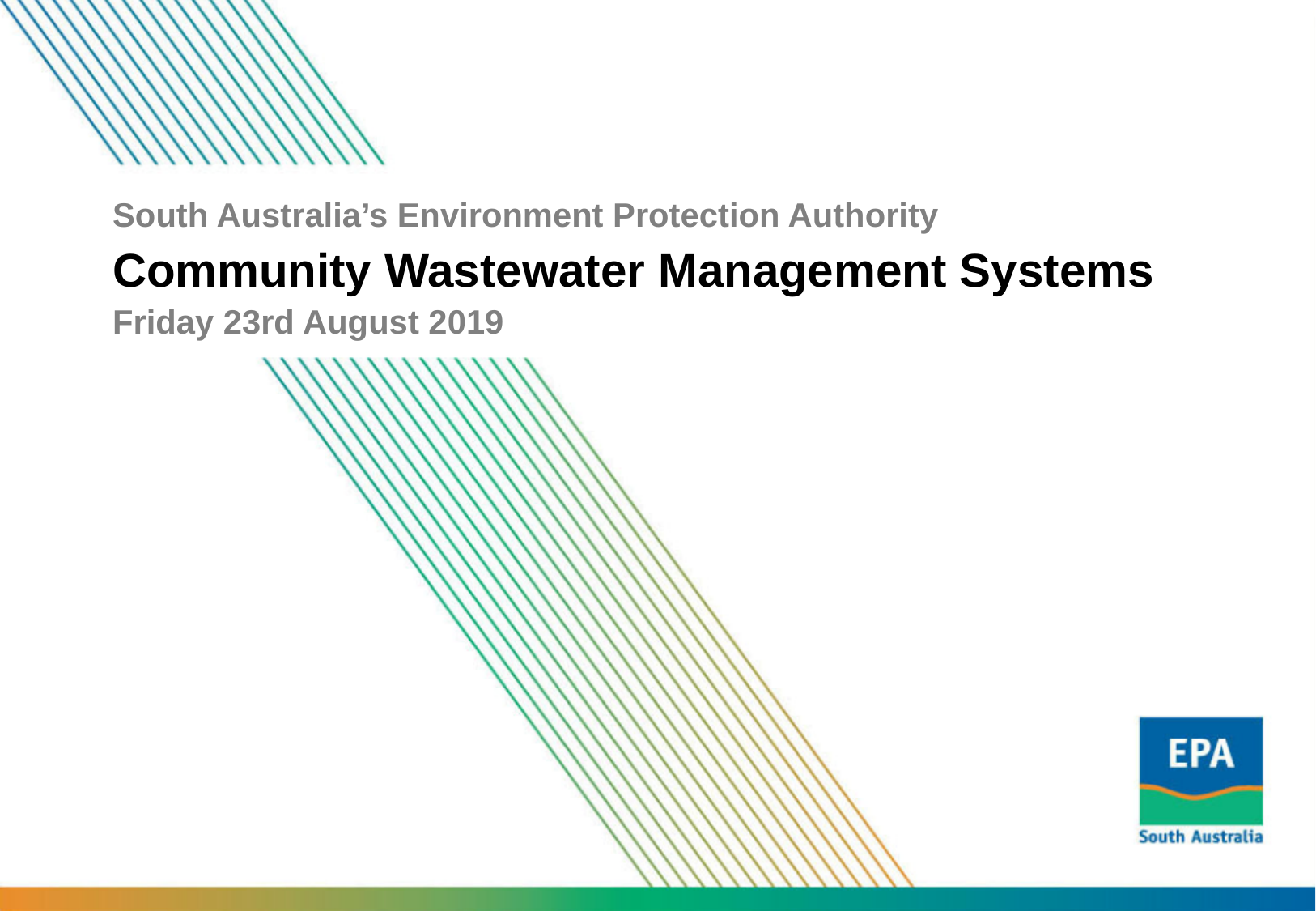

# South Australia’s Environment Protection Authority Community Wastewater Management Systems Friday 23rd August 2019